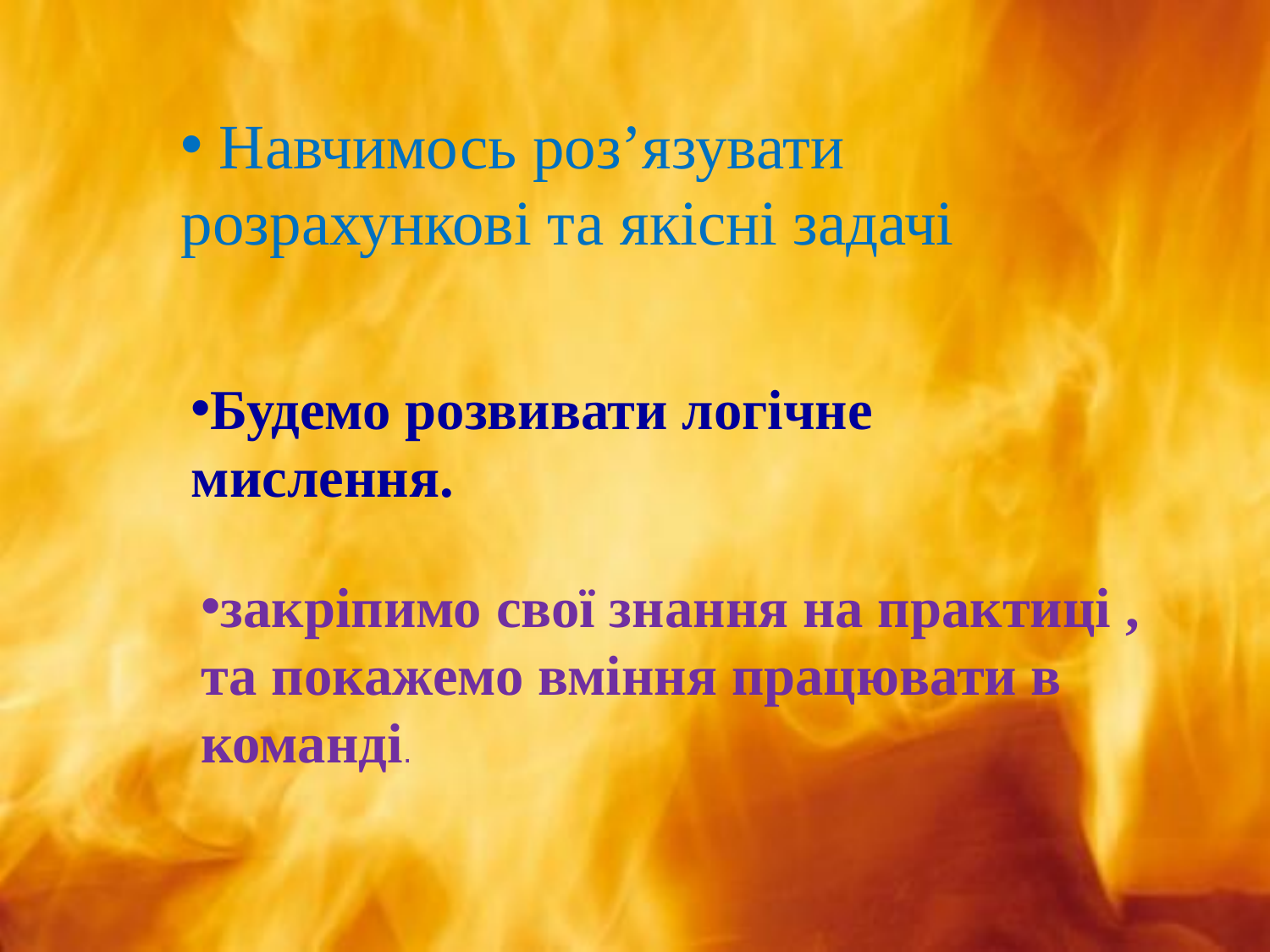

Навчимось роз’язувати розрахункові та якісні задачі
Будемо розвивати логічне мислення.
закріпимо свої знання на практиці , та покажемо вміння працювати в команді.